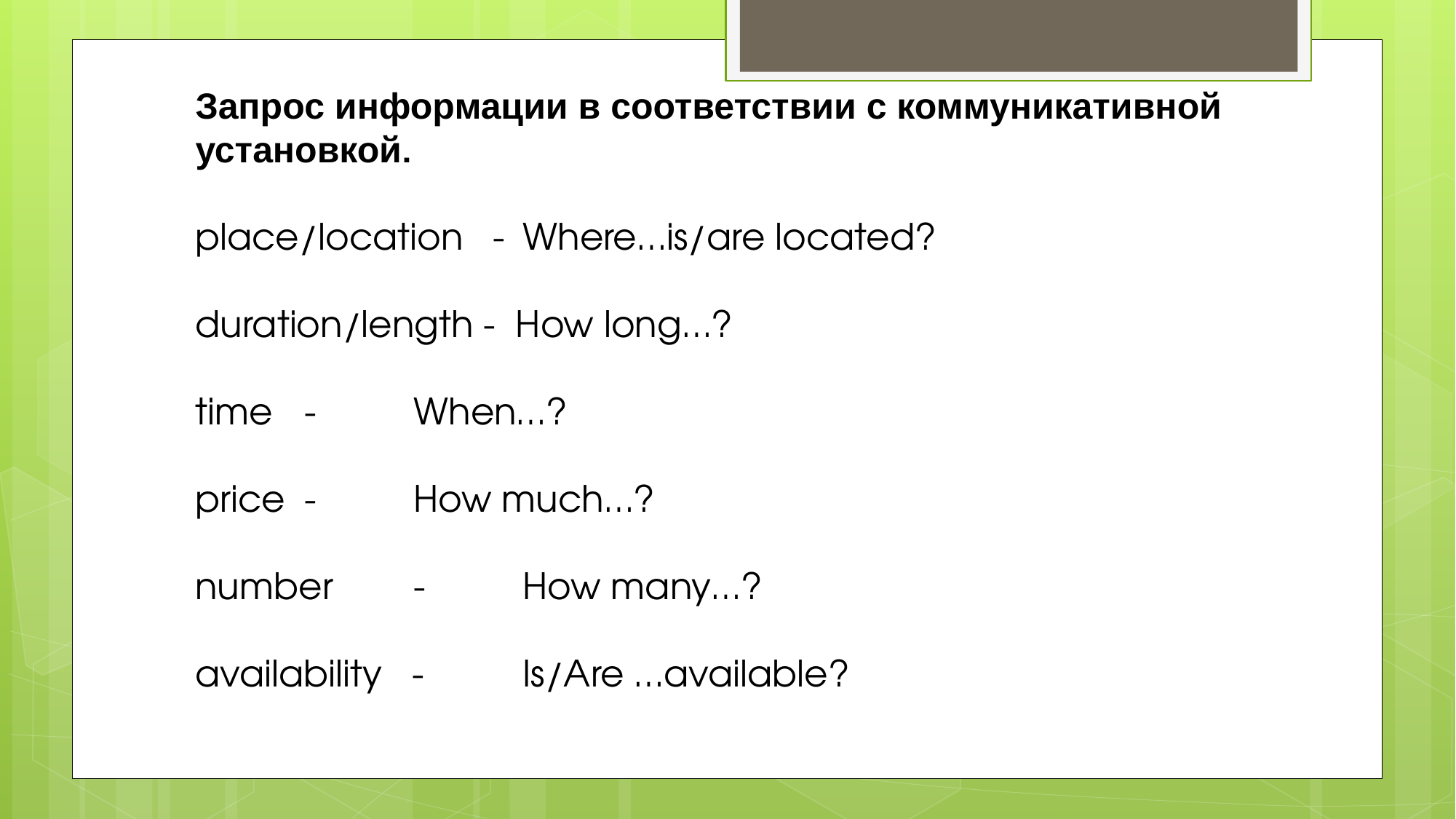

Запрос информации в соответствии с коммуникативной установкой.

place/location   -	Where…is/are located?

duration/length -  How long…?

time	-	When…?

price	-	How much…?

number	-	How many…?

availability   -	Is/Are …available?